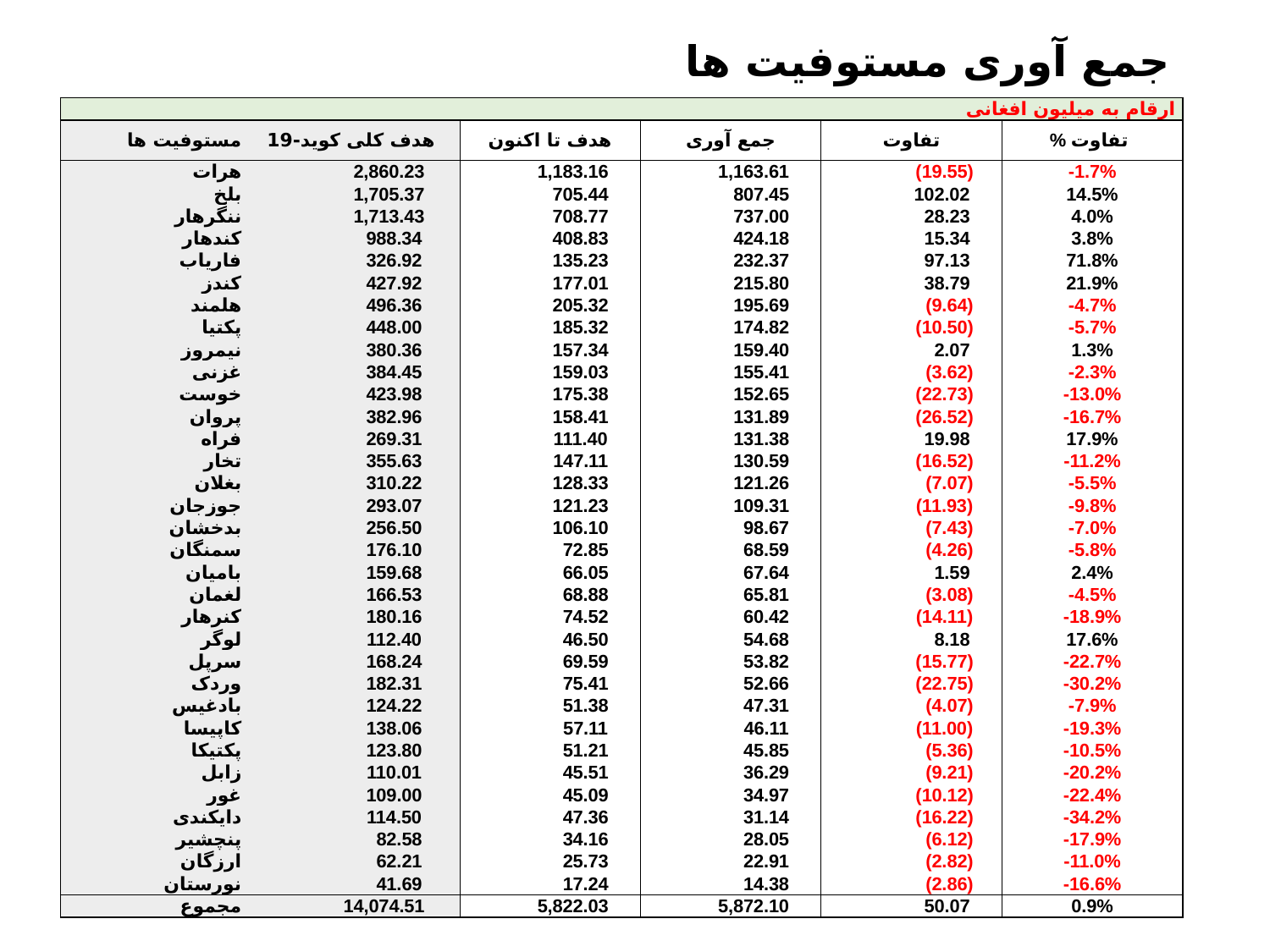

# جمع آوری مستوفیت ها
| ارقام به میلیون افغانی |  |  |  |  |  |  |
| --- | --- | --- | --- | --- | --- | --- |
|  | مستوفیت ها | هدف کلی کوید-19 | هدف تا اکنون | جمع آوری | تفاوت | % تفاوت |
|  | هرات | 2,860.23 | 1,183.16 | 1,163.61 | (19.55) | -1.7% |
|  | بلخ | 1,705.37 | 705.44 | 807.45 | 102.02 | 14.5% |
|  | ننگرهار | 1,713.43 | 708.77 | 737.00 | 28.23 | 4.0% |
|  | کندهار | 988.34 | 408.83 | 424.18 | 15.34 | 3.8% |
|  | فاریاب | 326.92 | 135.23 | 232.37 | 97.13 | 71.8% |
|  | کندز | 427.92 | 177.01 | 215.80 | 38.79 | 21.9% |
|  | هلمند | 496.36 | 205.32 | 195.69 | (9.64) | -4.7% |
|  | پکتیا | 448.00 | 185.32 | 174.82 | (10.50) | -5.7% |
|  | نیمروز | 380.36 | 157.34 | 159.40 | 2.07 | 1.3% |
|  | غزنی | 384.45 | 159.03 | 155.41 | (3.62) | -2.3% |
|  | خوست | 423.98 | 175.38 | 152.65 | (22.73) | -13.0% |
|  | پروان | 382.96 | 158.41 | 131.89 | (26.52) | -16.7% |
|  | فراه | 269.31 | 111.40 | 131.38 | 19.98 | 17.9% |
|  | تخار | 355.63 | 147.11 | 130.59 | (16.52) | -11.2% |
|  | بغلان | 310.22 | 128.33 | 121.26 | (7.07) | -5.5% |
|  | جوزجان | 293.07 | 121.23 | 109.31 | (11.93) | -9.8% |
|  | بدخشان | 256.50 | 106.10 | 98.67 | (7.43) | -7.0% |
|  | سمنگان | 176.10 | 72.85 | 68.59 | (4.26) | -5.8% |
|  | بامیان | 159.68 | 66.05 | 67.64 | 1.59 | 2.4% |
|  | لغمان | 166.53 | 68.88 | 65.81 | (3.08) | -4.5% |
|  | کنرهار | 180.16 | 74.52 | 60.42 | (14.11) | -18.9% |
|  | لوگر | 112.40 | 46.50 | 54.68 | 8.18 | 17.6% |
|  | سرپل | 168.24 | 69.59 | 53.82 | (15.77) | -22.7% |
|  | وردک | 182.31 | 75.41 | 52.66 | (22.75) | -30.2% |
|  | بادغیس | 124.22 | 51.38 | 47.31 | (4.07) | -7.9% |
|  | کاپیسا | 138.06 | 57.11 | 46.11 | (11.00) | -19.3% |
|  | پکتیکا | 123.80 | 51.21 | 45.85 | (5.36) | -10.5% |
|  | زابل | 110.01 | 45.51 | 36.29 | (9.21) | -20.2% |
|  | غور | 109.00 | 45.09 | 34.97 | (10.12) | -22.4% |
|  | دایکندی | 114.50 | 47.36 | 31.14 | (16.22) | -34.2% |
|  | پنچشیر | 82.58 | 34.16 | 28.05 | (6.12) | -17.9% |
|  | ارزگان | 62.21 | 25.73 | 22.91 | (2.82) | -11.0% |
|  | نورستان | 41.69 | 17.24 | 14.38 | (2.86) | -16.6% |
|  | مجموع | 14,074.51 | 5,822.03 | 5,872.10 | 50.07 | 0.9% |